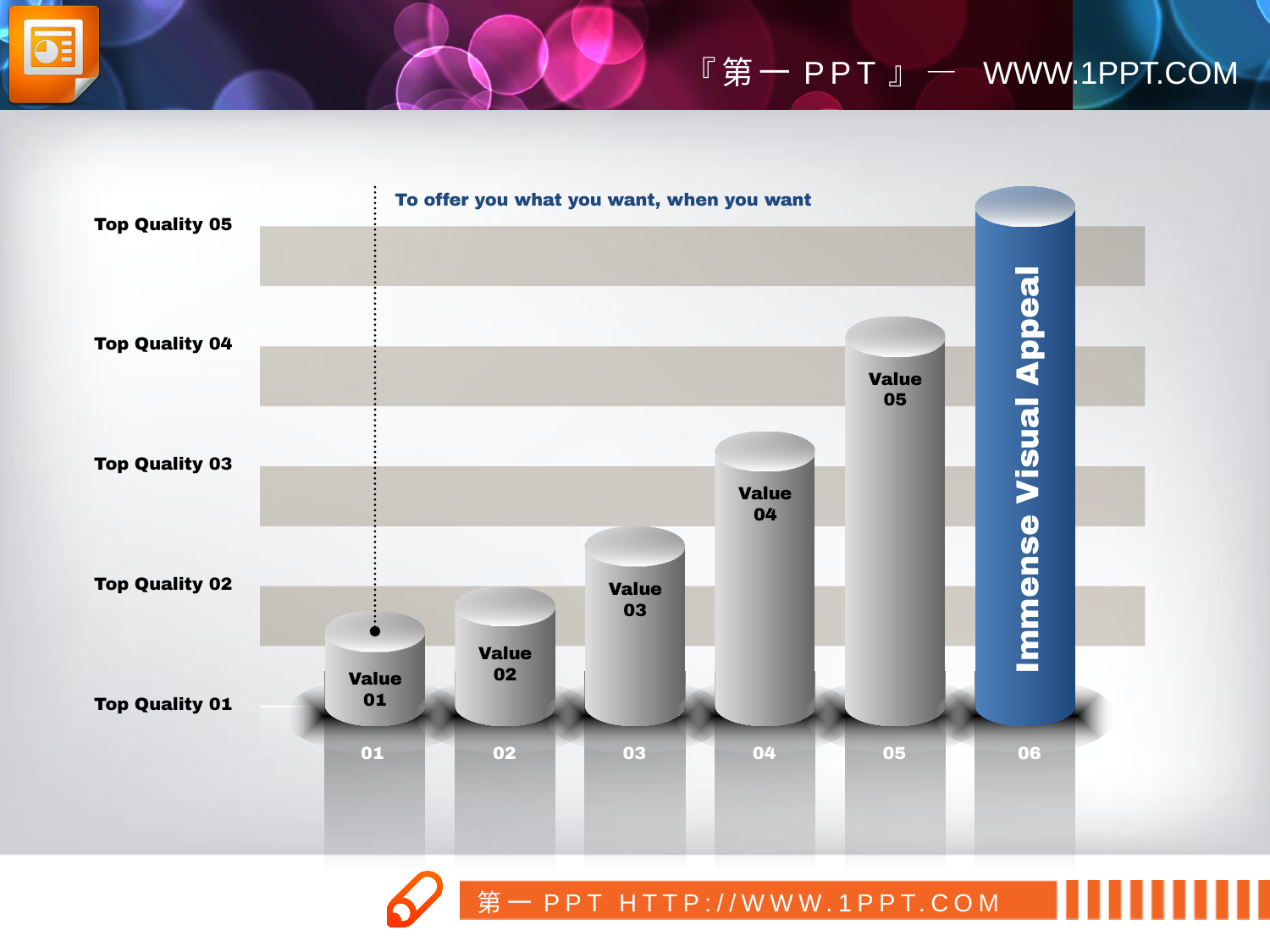

To offer you what you want, when you want

Immense Visual Appeal

06
Top Quality 05

Value
05

05
Top Quality 04

Value
04

04
Top Quality 03

Value
03

03
Top Quality 02

Value
02

02

Value
01

01
Top Quality 01